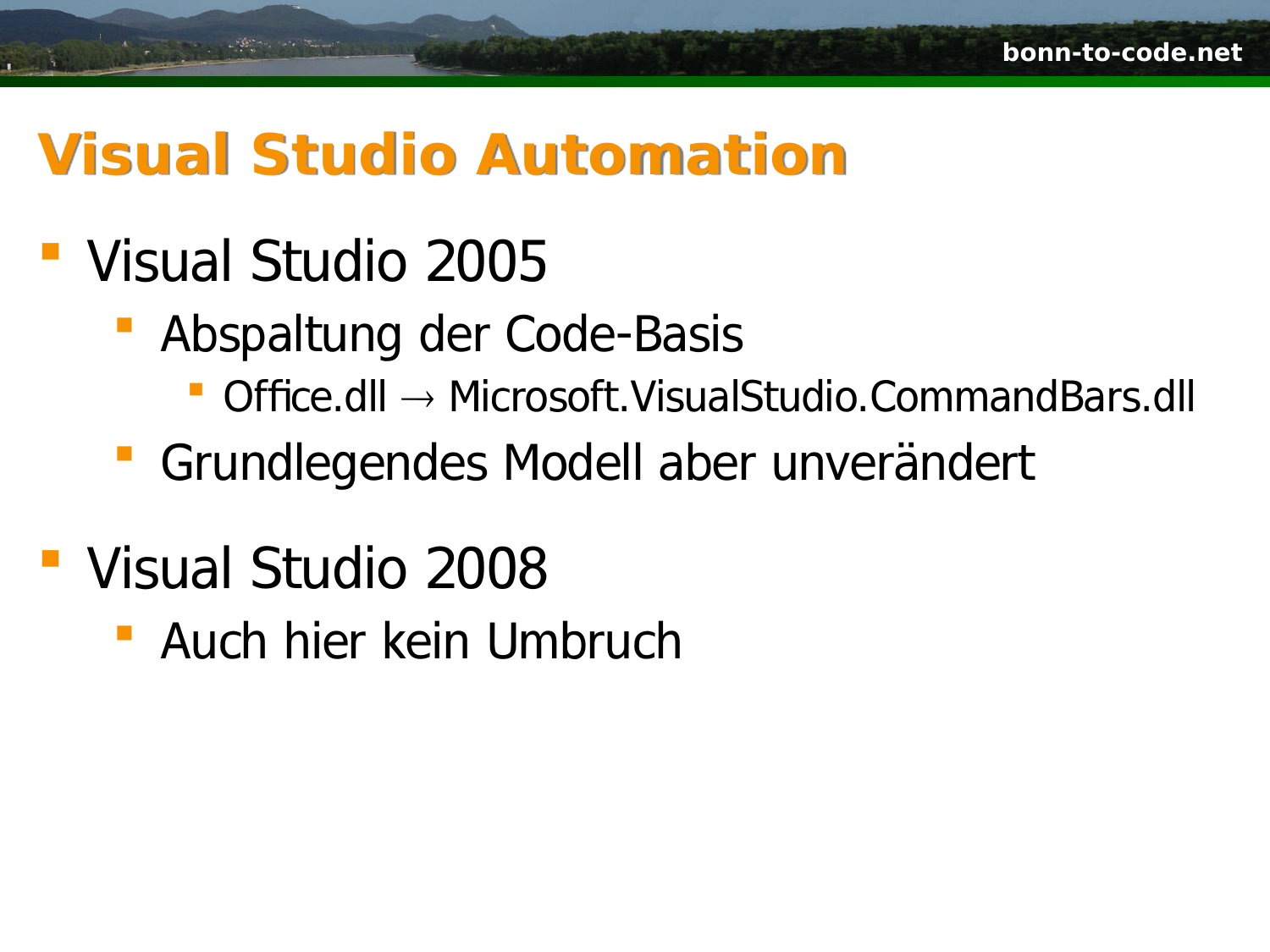

# Visual Studio Automation
Visual Studio 2005
Abspaltung der Code-Basis
Office.dll → Microsoft.VisualStudio.CommandBars.dll
Grundlegendes Modell aber unverändert
Visual Studio 2008
Auch hier kein Umbruch